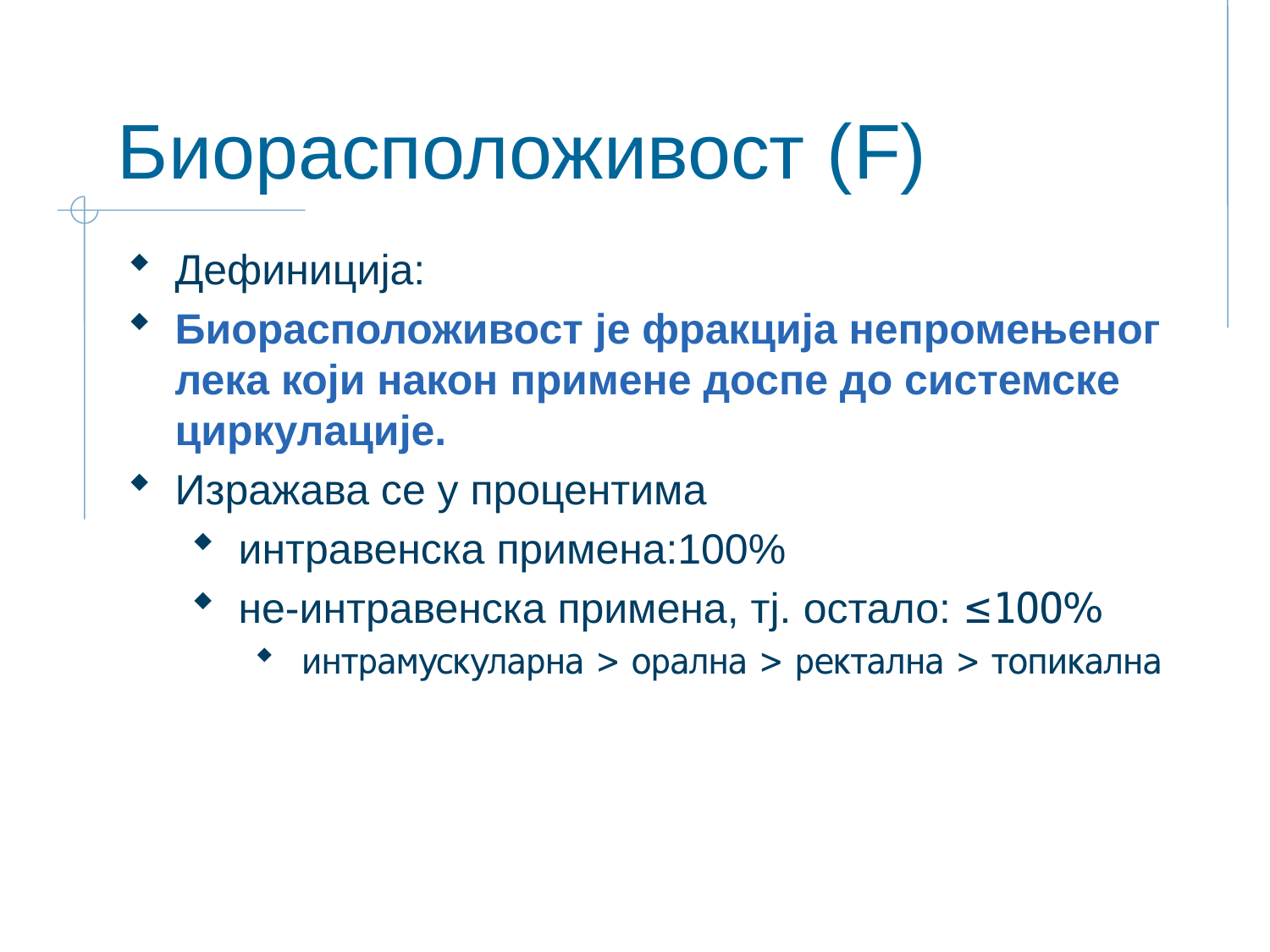

# Биорасположивост (F)

Дефиниција:
Биорасположивост је фракција непромењеног лека који након примене доспе до системске циркулације.
Изражава се у процентима
интравенска примена:100%
не-интравенска примена, тј. остало: ≤100%
интрамускуларна > орална > ректална > топикална